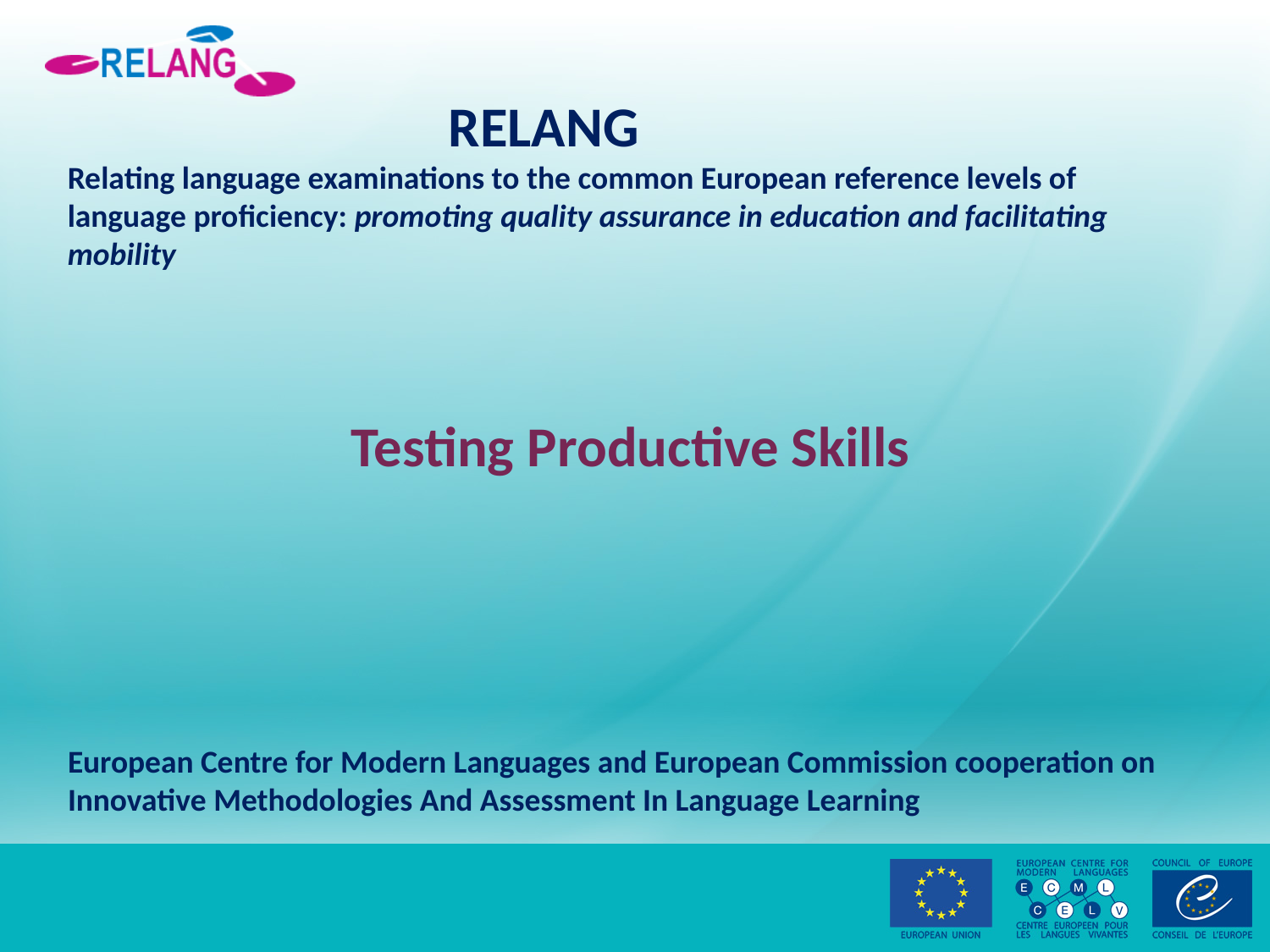

# RELANG Relating language examinations to the common European reference levels of language proficiency: promoting quality assurance in education and facilitating mobility

Testing Productive Skills

European Centre for Modern Languages and European Commission cooperation on Innovative Methodologies And Assessment In Language Learning